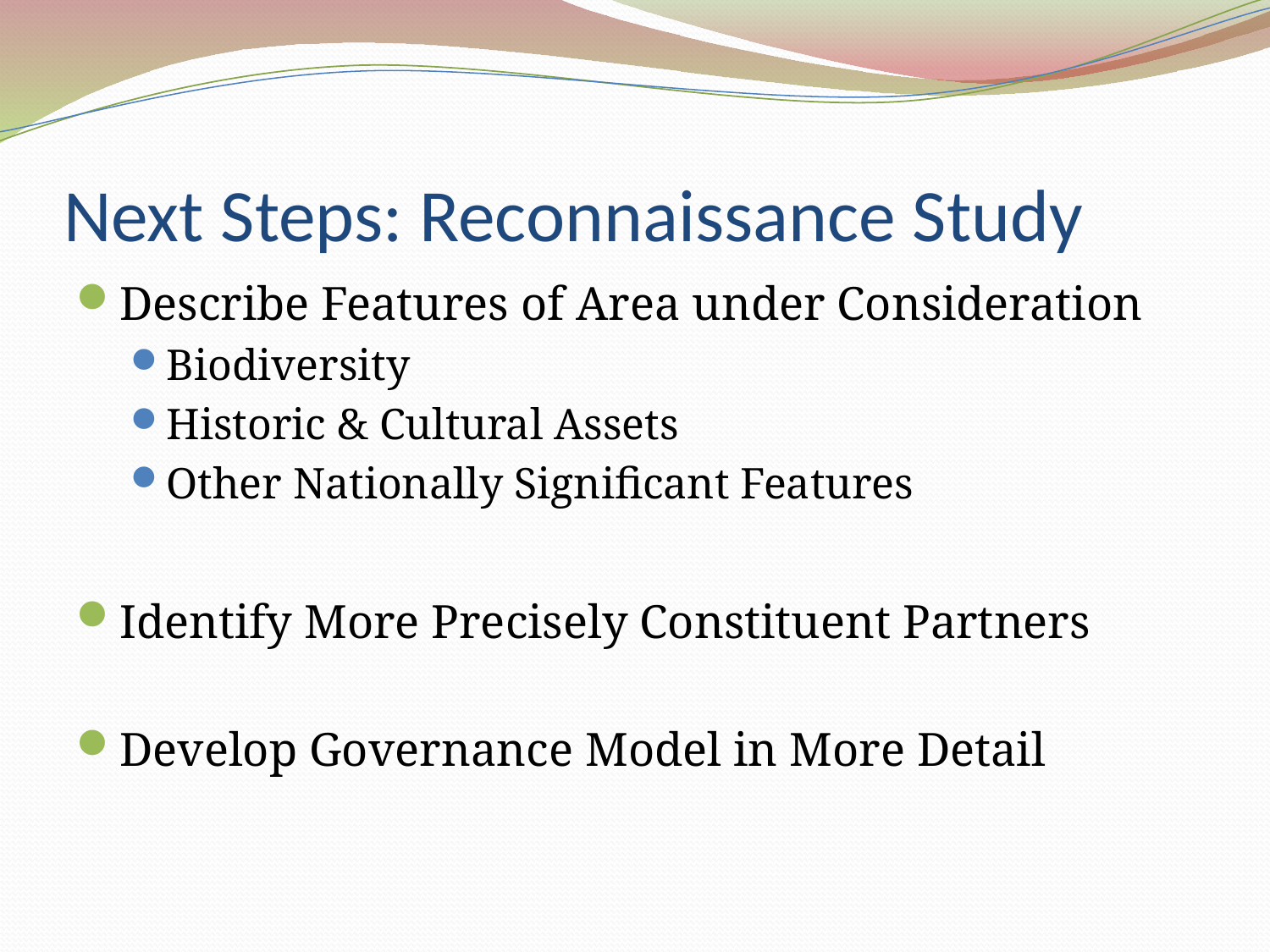

# Next Steps: Reconnaissance Study
Describe Features of Area under Consideration
Biodiversity
Historic & Cultural Assets
Other Nationally Significant Features

Identify More Precisely Constituent Partners

Develop Governance Model in More Detail